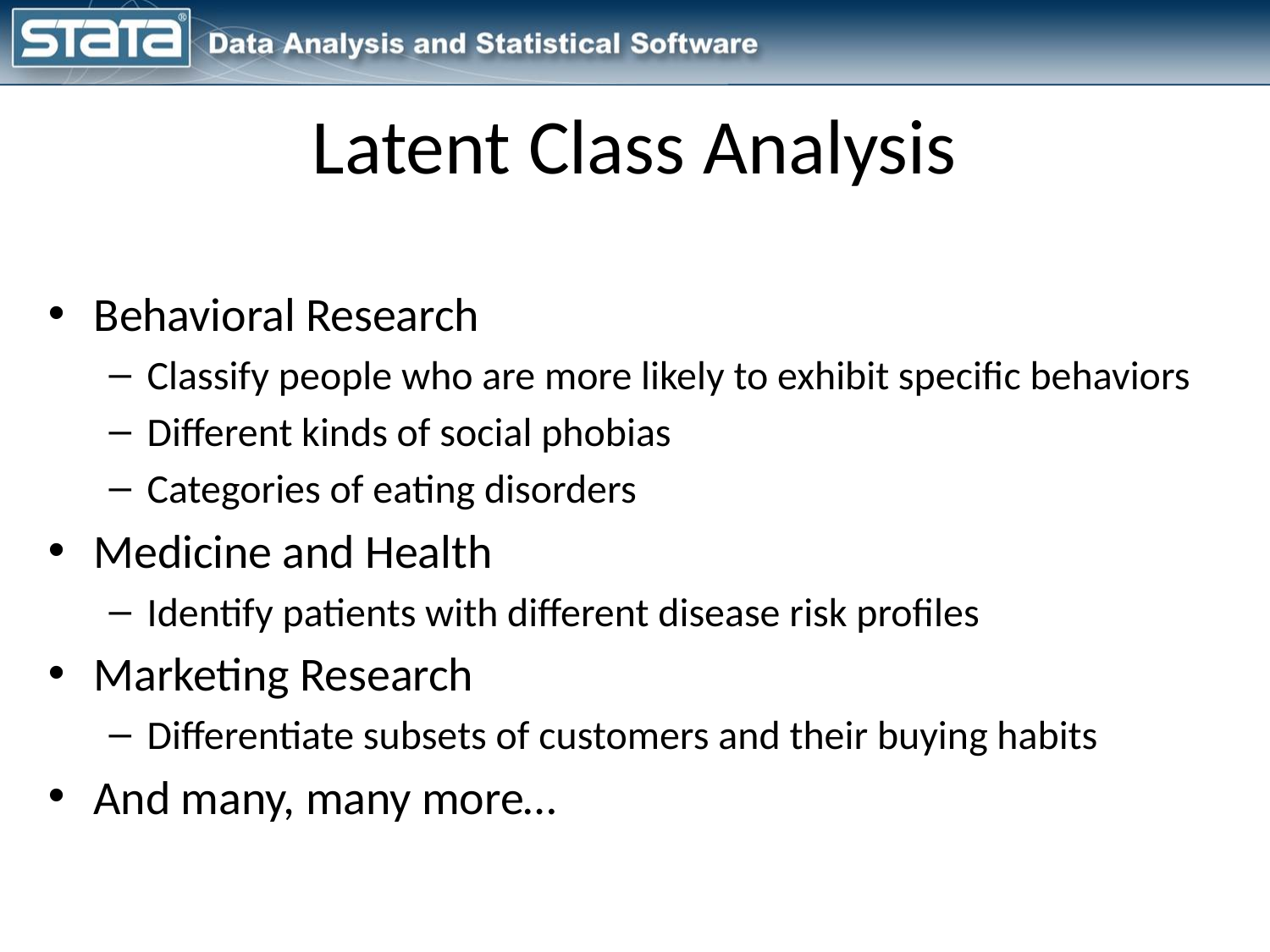

# Latent Class Analysis
Behavioral Research
Classify people who are more likely to exhibit specific behaviors
Different kinds of social phobias
Categories of eating disorders
Medicine and Health
Identify patients with different disease risk profiles
Marketing Research
Differentiate subsets of customers and their buying habits
And many, many more…